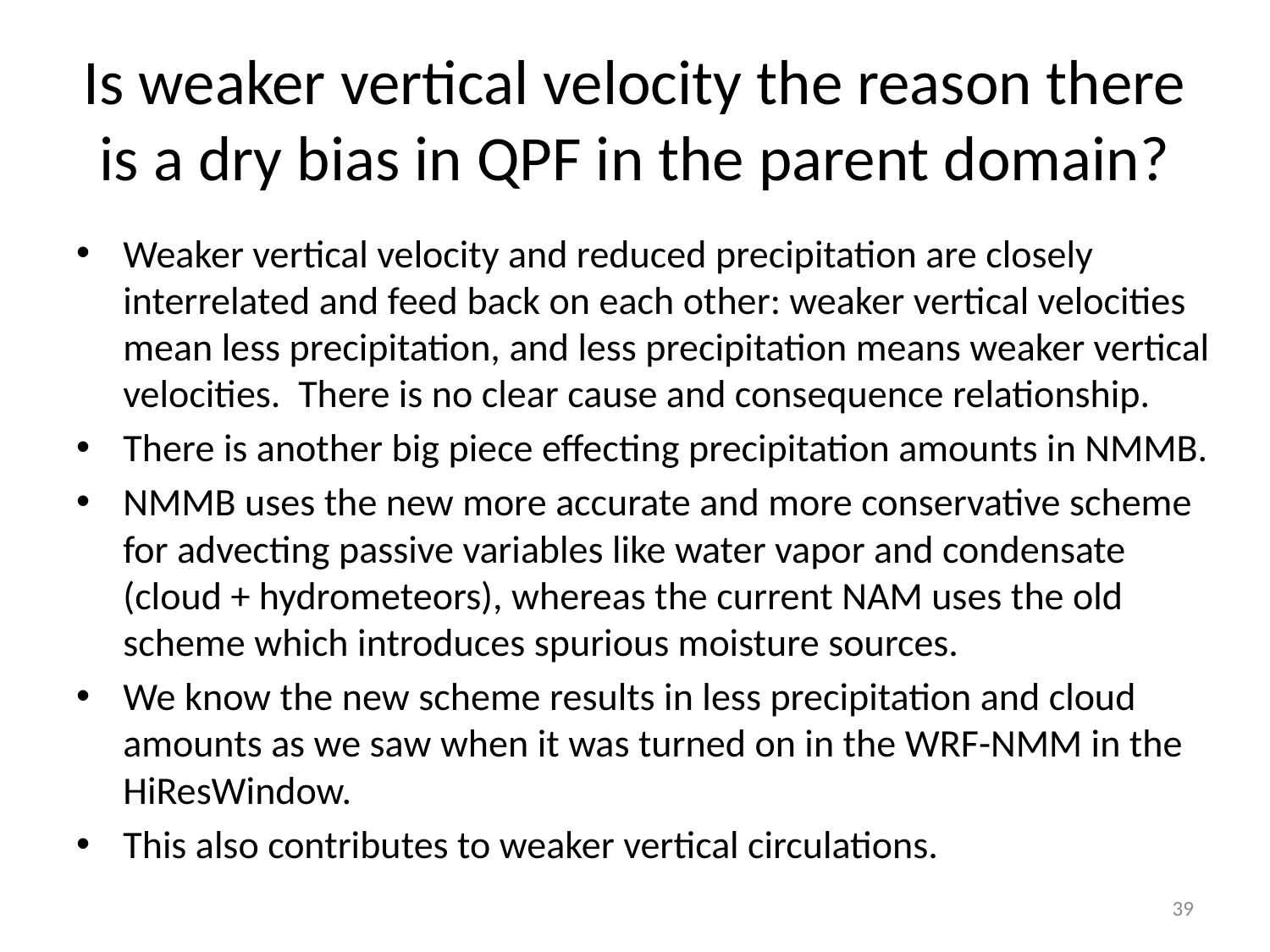

# Is weaker vertical velocity the reason there is a dry bias in QPF in the parent domain?
Weaker vertical velocity and reduced precipitation are closely interrelated and feed back on each other: weaker vertical velocities mean less precipitation, and less precipitation means weaker vertical velocities.  There is no clear cause and consequence relationship.
There is another big piece effecting precipitation amounts in NMMB.
NMMB uses the new more accurate and more conservative scheme for advecting passive variables like water vapor and condensate (cloud + hydrometeors), whereas the current NAM uses the old scheme which introduces spurious moisture sources.
We know the new scheme results in less precipitation and cloud amounts as we saw when it was turned on in the WRF-NMM in the HiResWindow.
This also contributes to weaker vertical circulations.
39